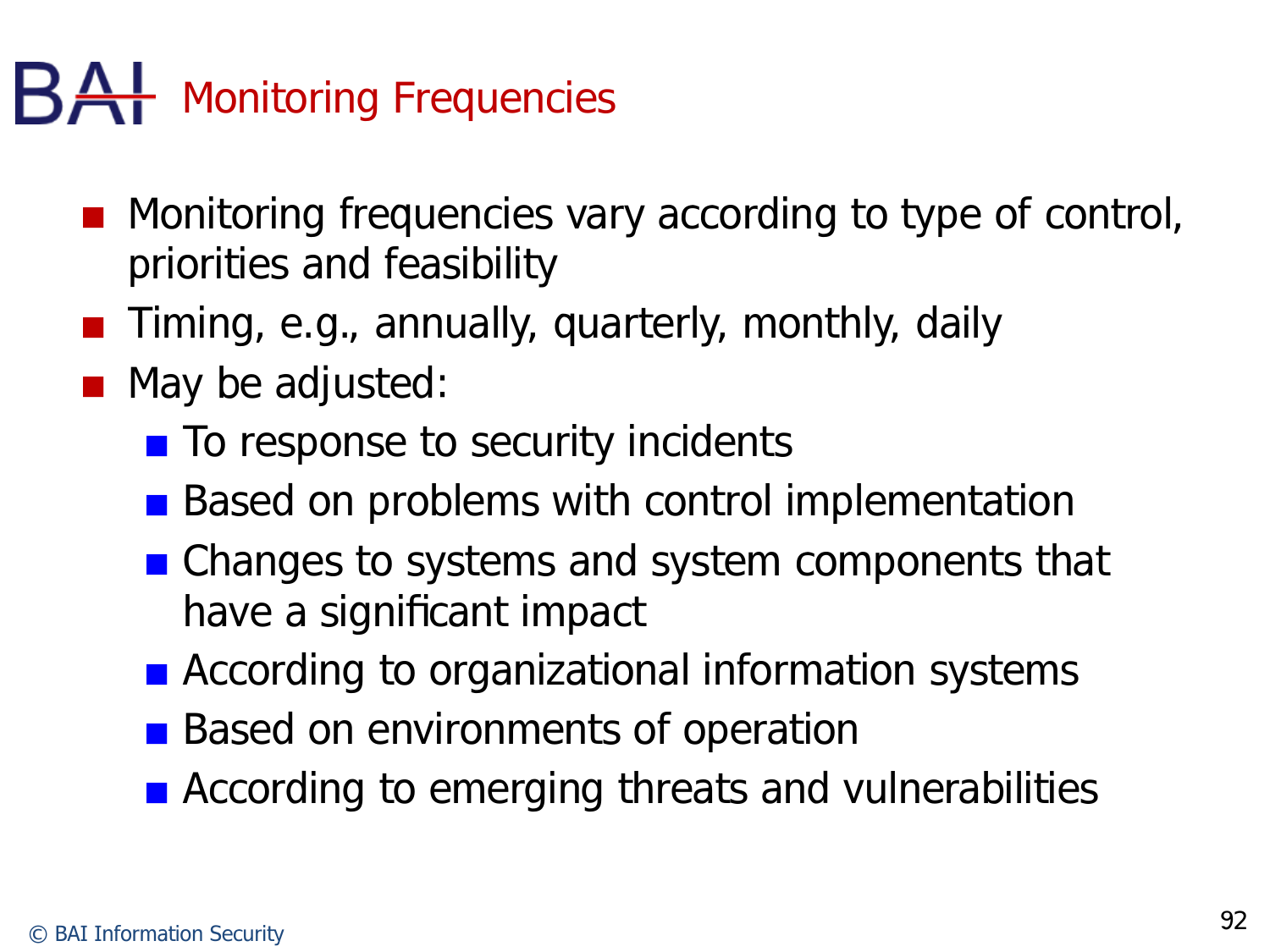

# Monitoring Frequencies
Monitoring frequencies vary according to type of control, priorities and feasibility
Timing, e.g., annually, quarterly, monthly, daily
May be adjusted:
To response to security incidents
Based on problems with control implementation
Changes to systems and system components that have a significant impact
According to organizational information systems
Based on environments of operation
According to emerging threats and vulnerabilities

Monitor – Automated Tools